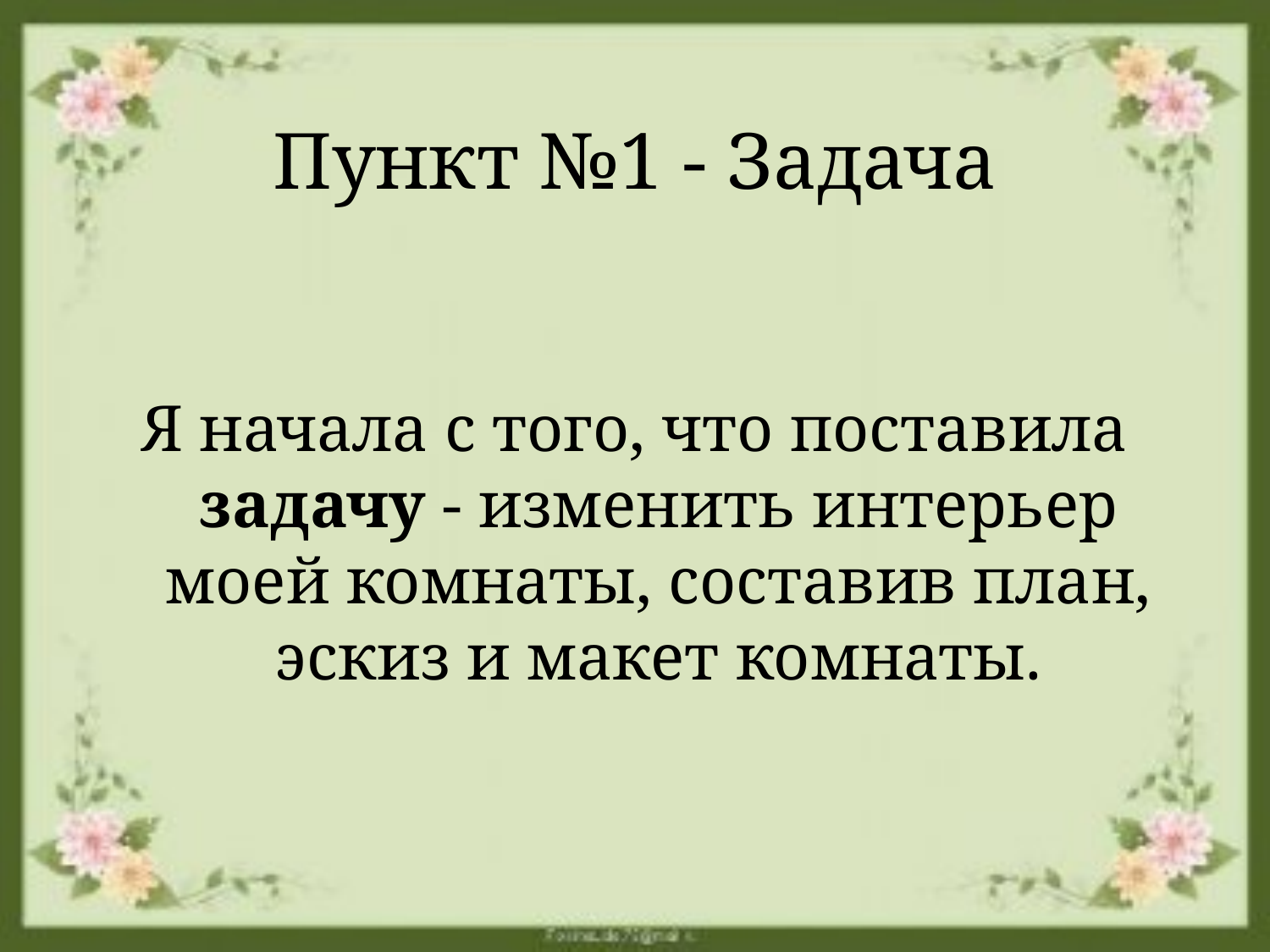

# Пункт №1 - Задача

Я начала с того, что поставила задачу - изменить интерьер моей комнаты, составив план, эскиз и макет комнаты.